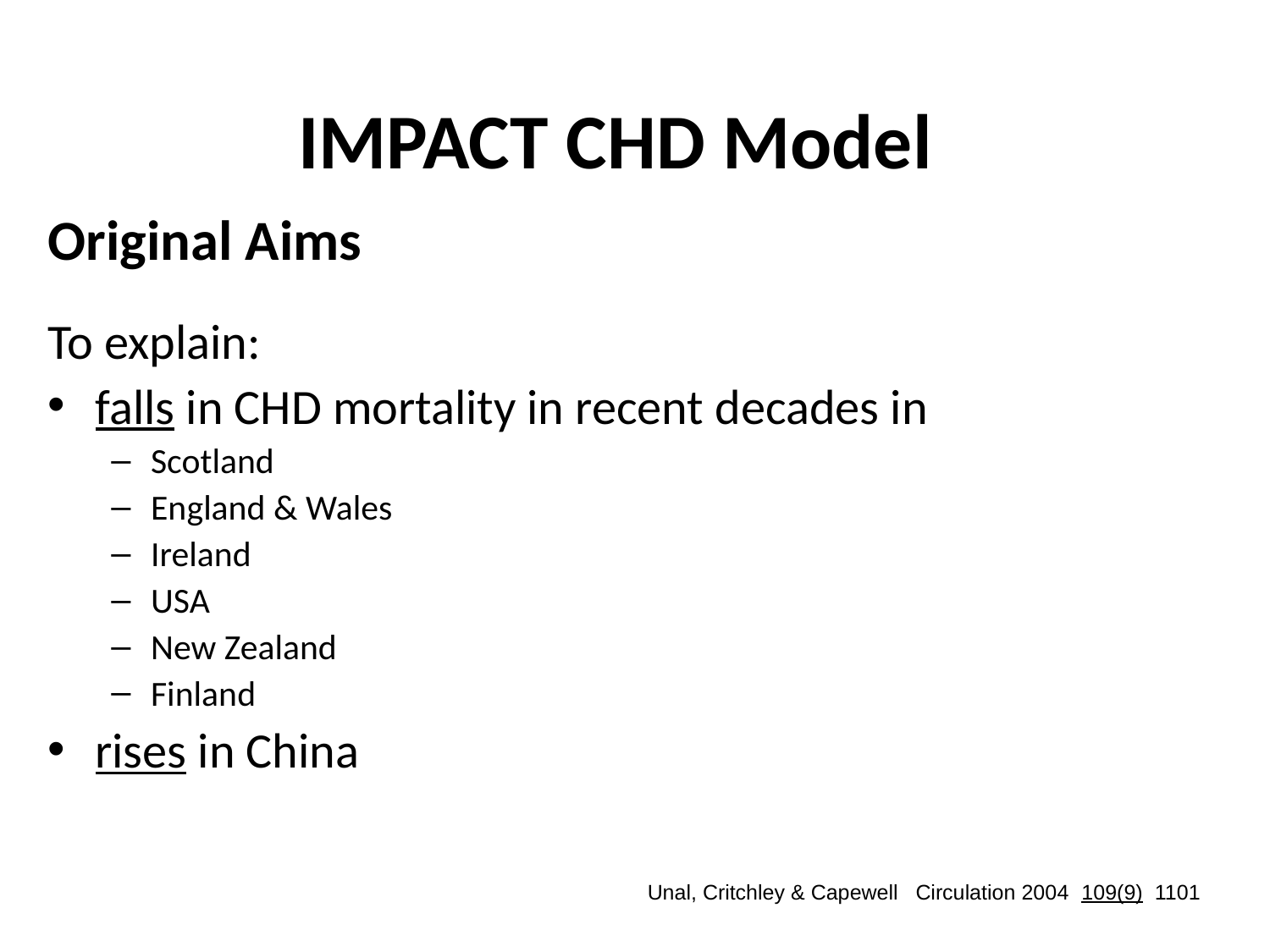

# IMPACT CHD Model

Original Aims

To explain:
falls in CHD mortality in recent decades in
Scotland
England & Wales
Ireland
USA
New Zealand
Finland
rises in China

Unal, Critchley & Capewell   Circulation 2004  109(9)  1101